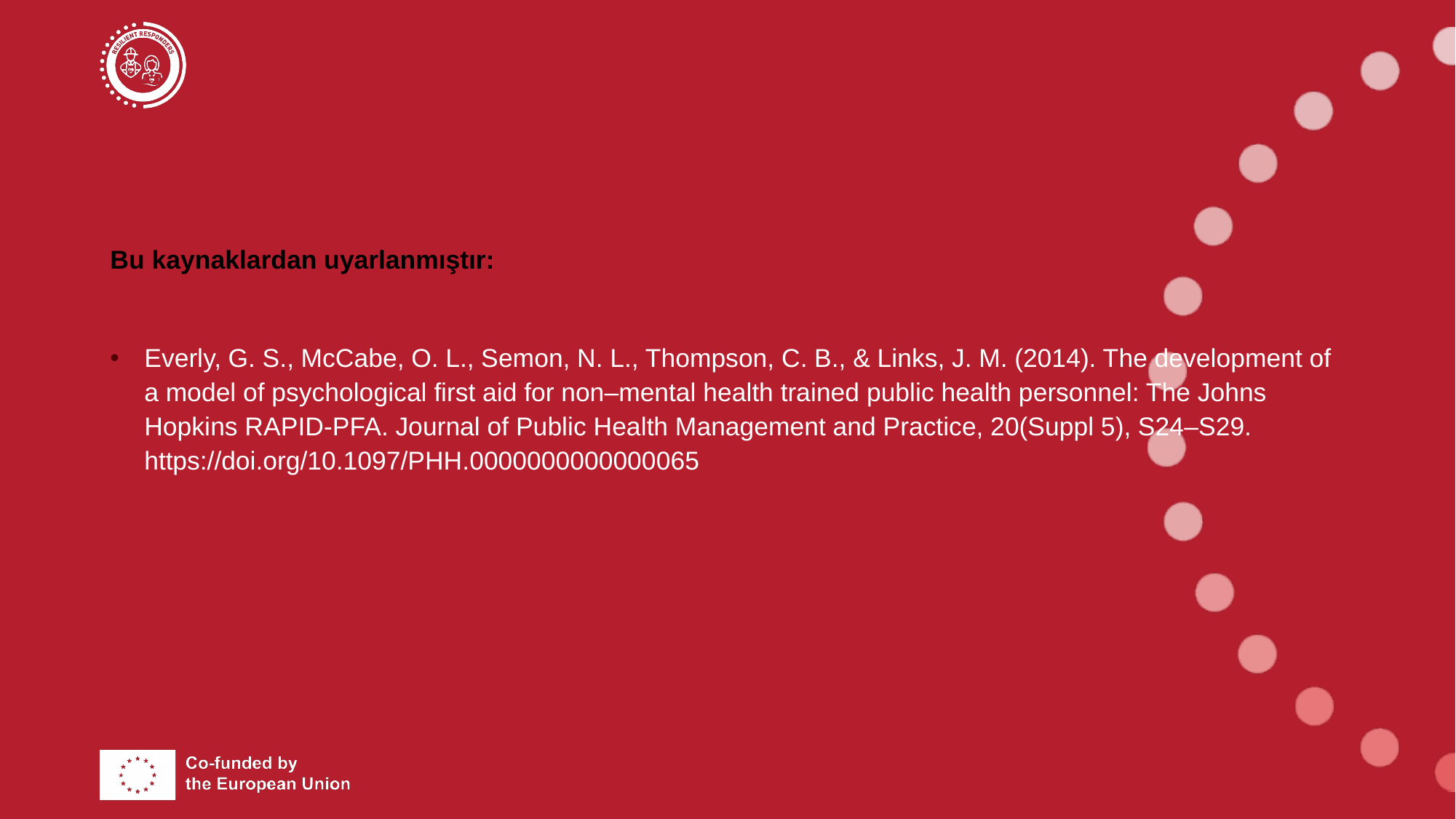

Bu kaynaklardan uyarlanmıştır:

Everly, G. S., McCabe, O. L., Semon, N. L., Thompson, C. B., & Links, J. M. (2014). The development of a model of psychological first aid for non–mental health trained public health personnel: The Johns Hopkins RAPID-PFA. Journal of Public Health Management and Practice, 20(Suppl 5), S24–S29. https://doi.org/10.1097/PHH.0000000000000065